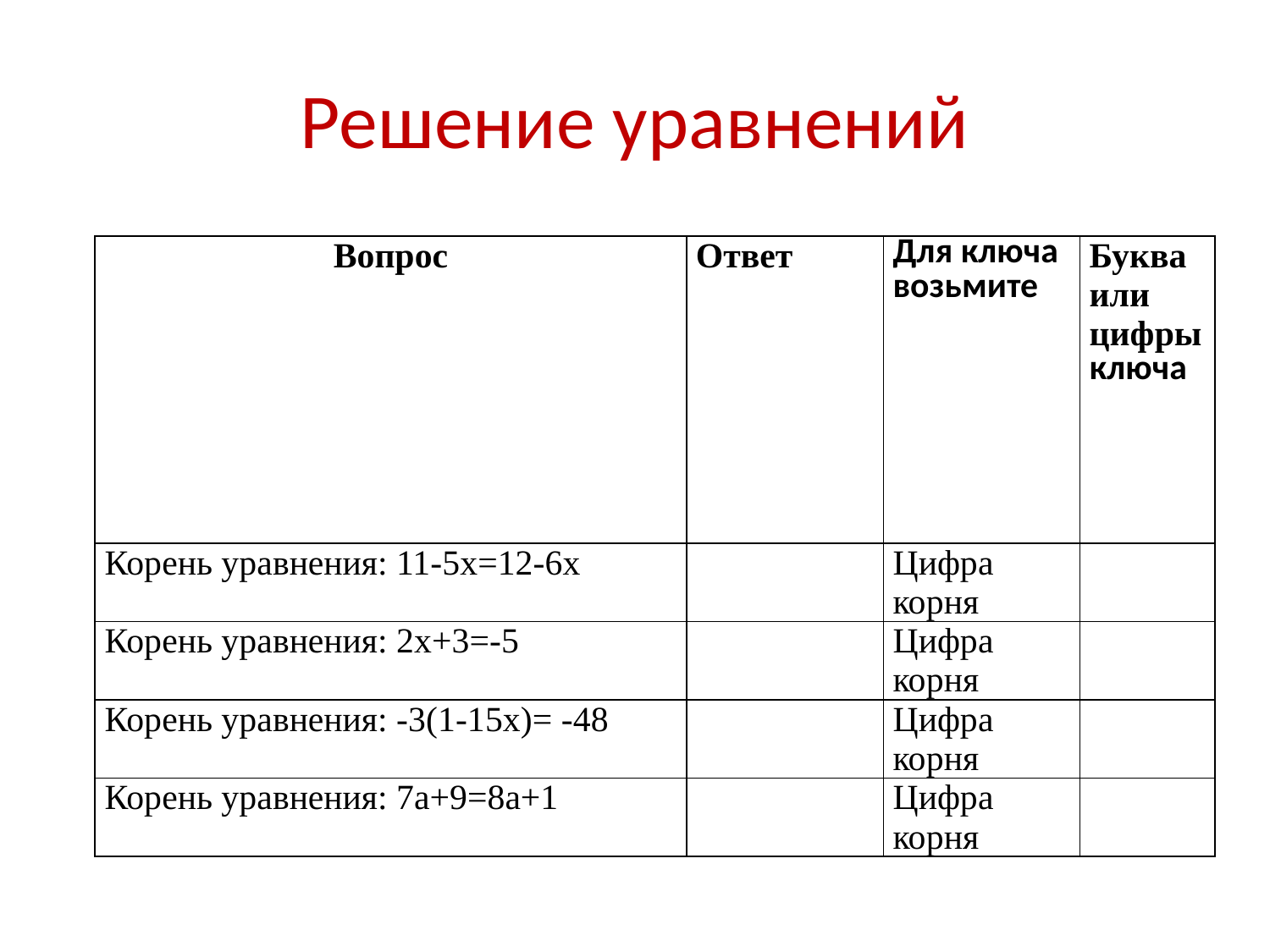

# Решение уравнений
| Вопрос | Ответ | Для ключа возьмите | Буква или цифры ключа |
| --- | --- | --- | --- |
| Корень уравнения: 11-5х=12-6х |  | Цифра корня |  |
| Корень уравнения: 2х+3=-5 |  | Цифра корня |  |
| Корень уравнения: -3(1-15х)= -48 |  | Цифра корня |  |
| Корень уравнения: 7а+9=8а+1 |  | Цифра корня |  |